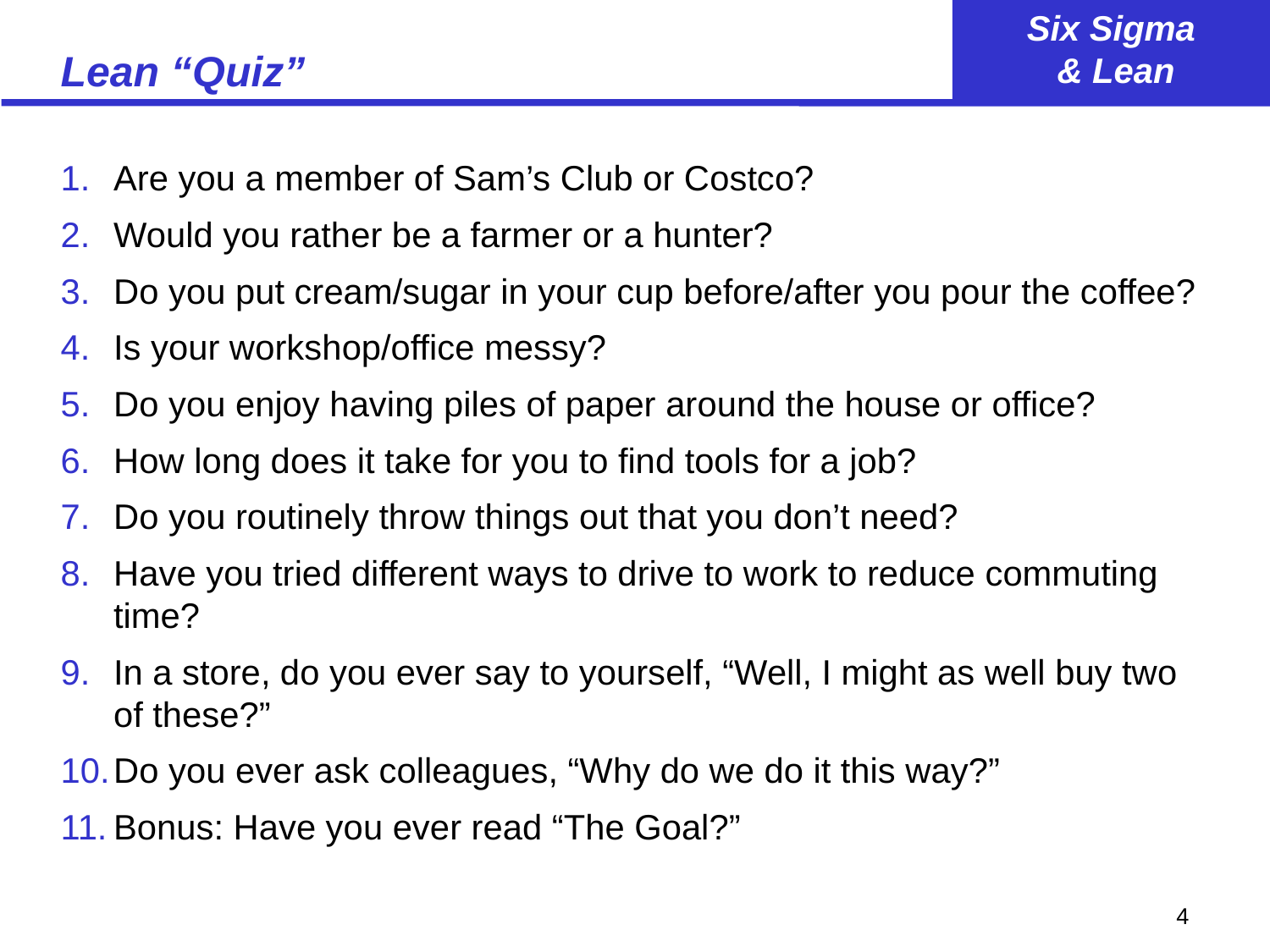

# Lean “Quiz”
Are you a member of Sam’s Club or Costco?
Would you rather be a farmer or a hunter?
Do you put cream/sugar in your cup before/after you pour the coffee?
Is your workshop/office messy?
Do you enjoy having piles of paper around the house or office?
How long does it take for you to find tools for a job?
Do you routinely throw things out that you don’t need?
Have you tried different ways to drive to work to reduce commuting time?
In a store, do you ever say to yourself, “Well, I might as well buy two of these?”
Do you ever ask colleagues, “Why do we do it this way?”
Bonus: Have you ever read “The Goal?”